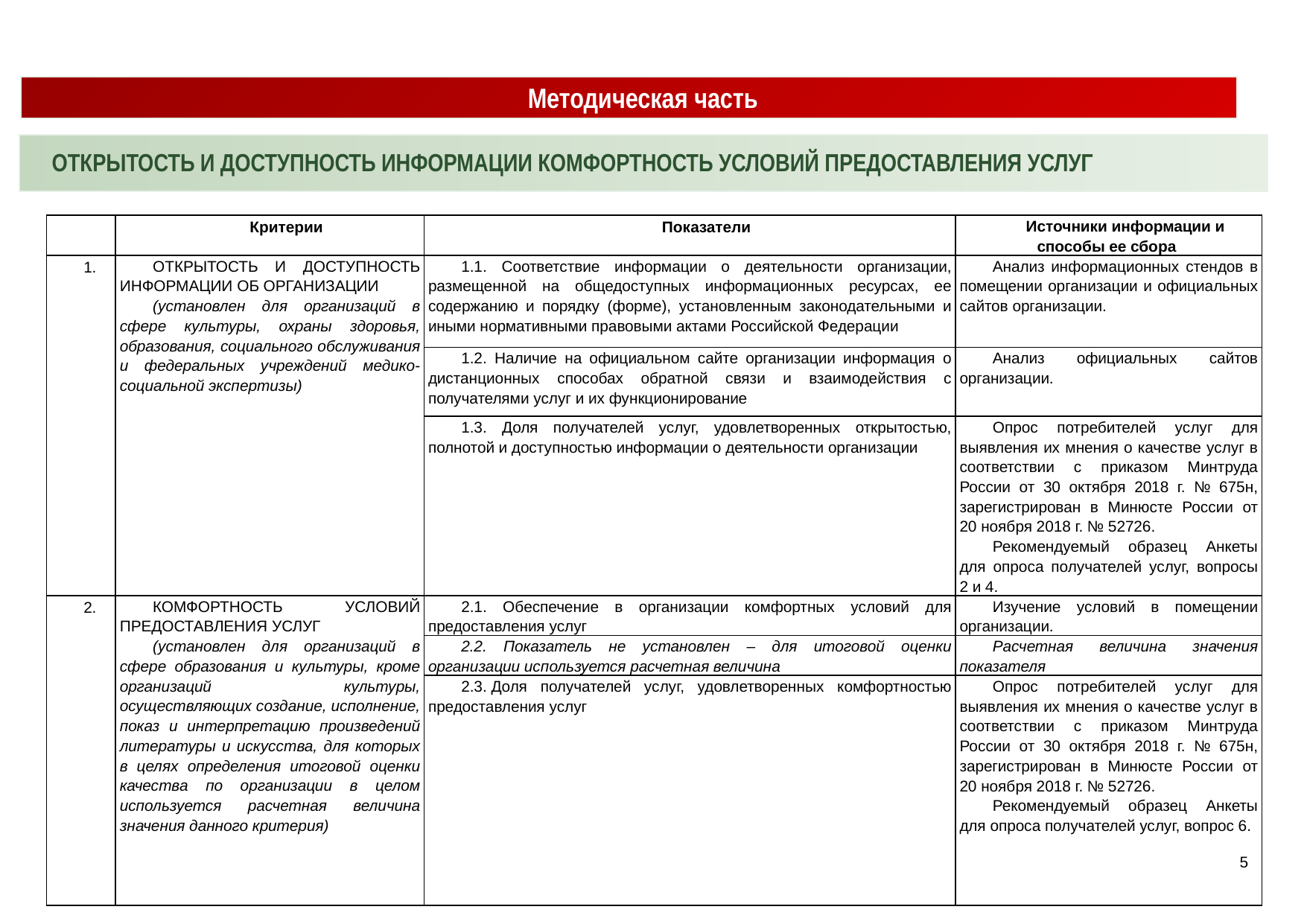

Методическая часть

ОТКРЫТОСТЬ И ДОСТУПНОСТЬ ИНФОРМАЦИИ КОМФОРТНОСТЬ УСЛОВИЙ ПРЕДОСТАВЛЕНИЯ УСЛУГ
|  | Критерии | Показатели | Источники информации и способы ее сбора |
| --- | --- | --- | --- |
| 1. | ОТКРЫТОСТЬ И ДОСТУПНОСТЬ ИНФОРМАЦИИ ОБ ОРГАНИЗАЦИИ (установлен для организаций в сфере культуры, охраны здоровья, образования, социального обслуживания и федеральных учреждений медико-социальной экспертизы) | 1.1. Соответствие информации о деятельности организации, размещенной на общедоступных информационных ресурсах, ее содержанию и порядку (форме), установленным законодательными и иными нормативными правовыми актами Российской Федерации | Анализ информационных стендов в помещении организации и официальных сайтов организации. |
|  |  | 1.2. Наличие на официальном сайте организации информация о дистанционных способах обратной связи и взаимодействия с получателями услуг и их функционирование | Анализ официальных сайтов организации. |
|  |  | 1.3. Доля получателей услуг, удовлетворенных открытостью, полнотой и доступностью информации о деятельности организации | Опрос потребителей услуг для выявления их мнения о качестве услуг в соответствии с приказом Минтруда России от 30 октября 2018 г. № 675н, зарегистрирован в Минюсте России от 20 ноября 2018 г. № 52726. Рекомендуемый образец Анкеты для опроса получателей услуг, вопросы 2 и 4. |
| 2. | КОМФОРТНОСТЬ УСЛОВИЙ ПРЕДОСТАВЛЕНИЯ УСЛУГ (установлен для организаций в сфере образования и культуры, кроме организаций культуры, осуществляющих создание, исполнение, показ и интерпретацию произведений литературы и искусства, для которых в целях определения итоговой оценки качества по организации в целом используется расчетная величина значения данного критерия) | 2.1. Обеспечение в организации комфортных условий для предоставления услуг | Изучение условий в помещении организации. |
|  |  | 2.2. Показатель не установлен – для итоговой оценки организации используется расчетная величина | Расчетная величина значения показателя |
|  |  | 2.3. Доля получателей услуг, удовлетворенных комфортностью предоставления услуг | Опрос потребителей услуг для выявления их мнения о качестве услуг в соответствии с приказом Минтруда России от 30 октября 2018 г. № 675н, зарегистрирован в Минюсте России от 20 ноября 2018 г. № 52726. Рекомендуемый образец Анкеты для опроса получателей услуг, вопрос 6. |
5